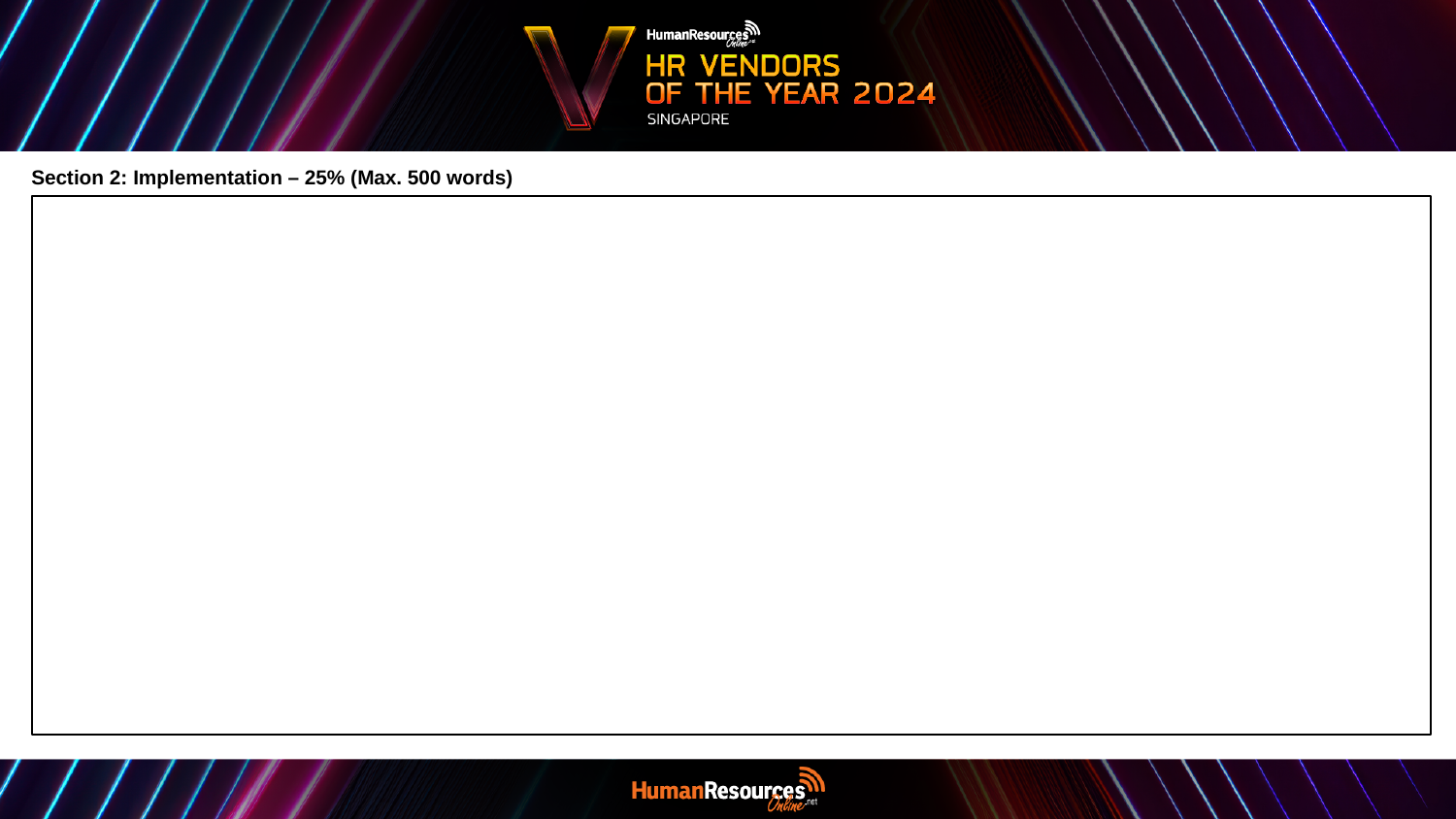

Section 2: Implementation – 25% (Max. 500 words)